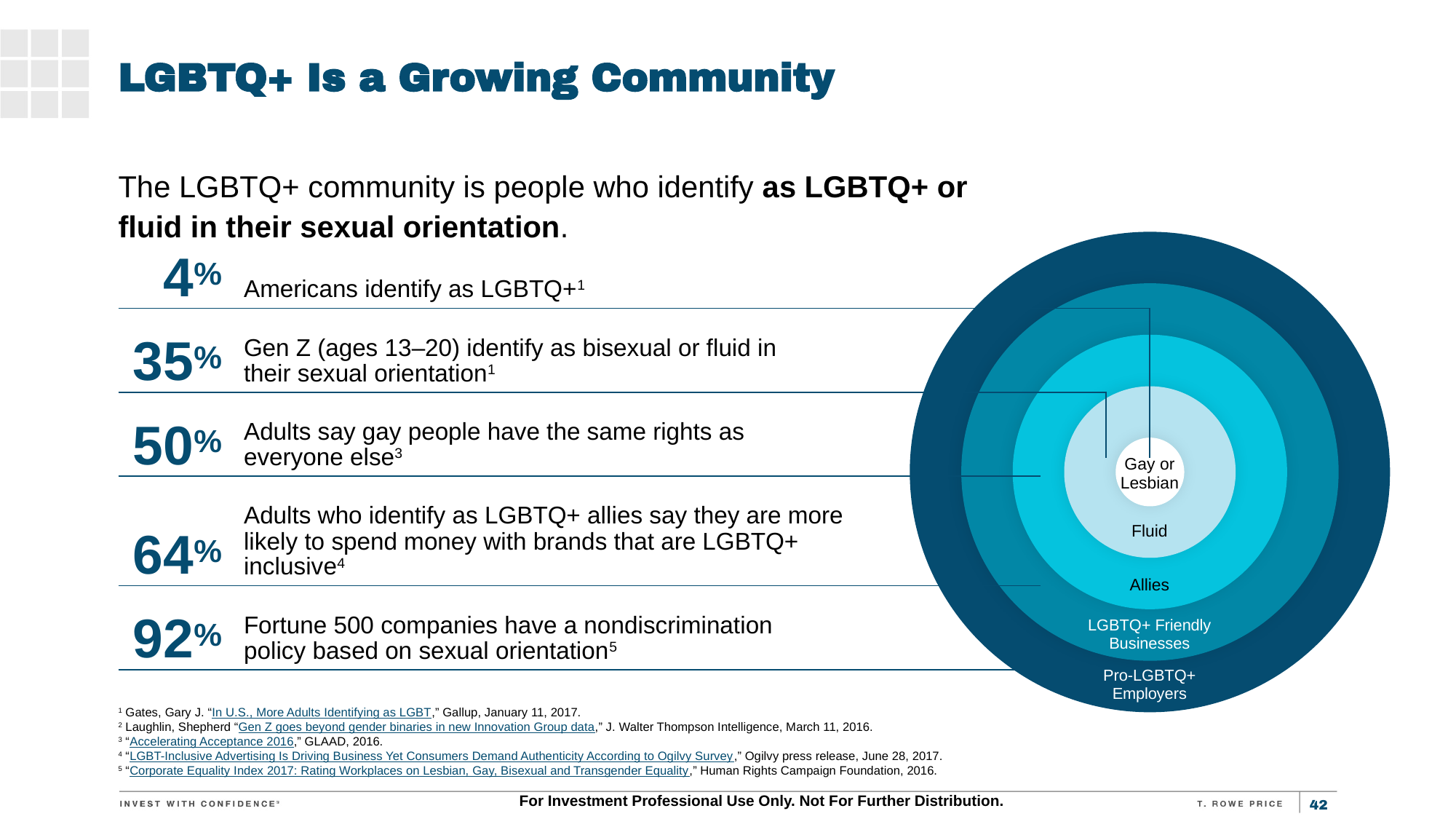

# LGBTQ+ Is a Growing Community
The LGBTQ+ community is people who identify as LGBTQ+ or
fluid in their sexual orientation.

Gay or Lesbian
Fluid
Allies
LGBTQ+ Friendly Businesses
Pro-LGBTQ+
Employers
| 4% | Americans identify as LGBTQ+1 |  |  |  |  |  |
| --- | --- | --- | --- | --- | --- | --- |
| 35% | Gen Z (ages 13–20) identify as bisexual or fluid in their sexual orientation1 |  |  |  |  |  |
| 50% | Adults say gay people have the same rights as everyone else3 |  |  |  |  |  |
|  |  |  |  |  |  |  |
|  |  |  |  |  |  |  |
| 64% | Adults who identify as LGBTQ+ allies say they are more likely to spend money with brands that are LGBTQ+ inclusive4 |  |  |  |  |  |
| 92% | Fortune 500 companies have a nondiscrimination policy based on sexual orientation5 |  |  |  |  |  |
1 Gates, Gary J. “In U.S., More Adults Identifying as LGBT,” Gallup, January 11, 2017.
2 Laughlin, Shepherd “Gen Z goes beyond gender binaries in new Innovation Group data,” J. Walter Thompson Intelligence, March 11, 2016.
3 “Accelerating Acceptance 2016,” GLAAD, 2016.
4 “LGBT-Inclusive Advertising Is Driving Business Yet Consumers Demand Authenticity According to Ogilvy Survey,” Ogilvy press release, June 28, 2017.
5 “Corporate Equality Index 2017: Rating Workplaces on Lesbian, Gay, Bisexual and Transgender Equality,” Human Rights Campaign Foundation, 2016.